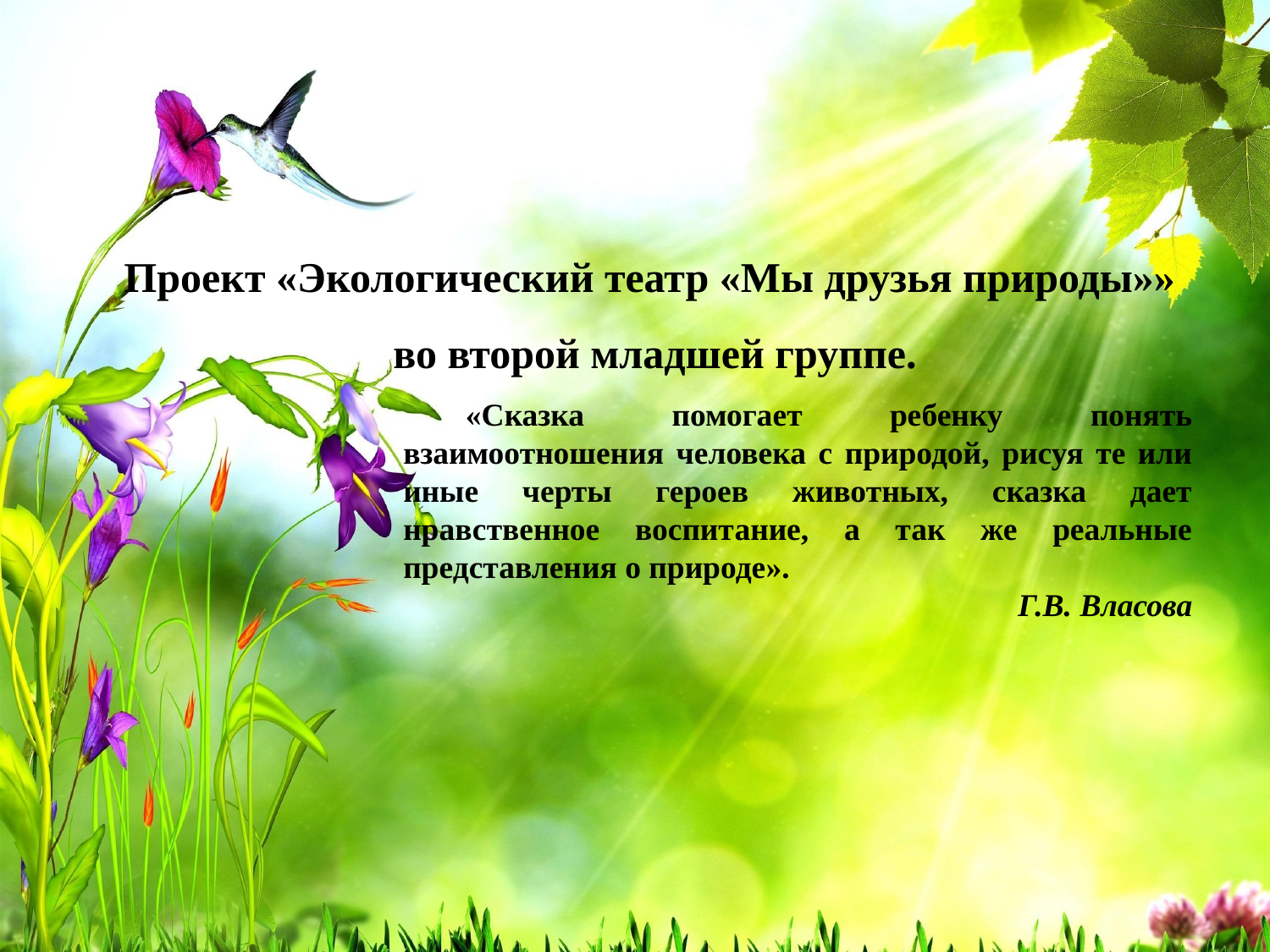

Проект «Экологический театр «Мы друзья природы»»
во второй младшей группе.
«Сказка помогает ребенку понять взаимоотношения человека с природой, рисуя те или иные черты героев животных, сказка дает нравственное воспитание, а так же реальные представления о природе».
Г.В. Власова